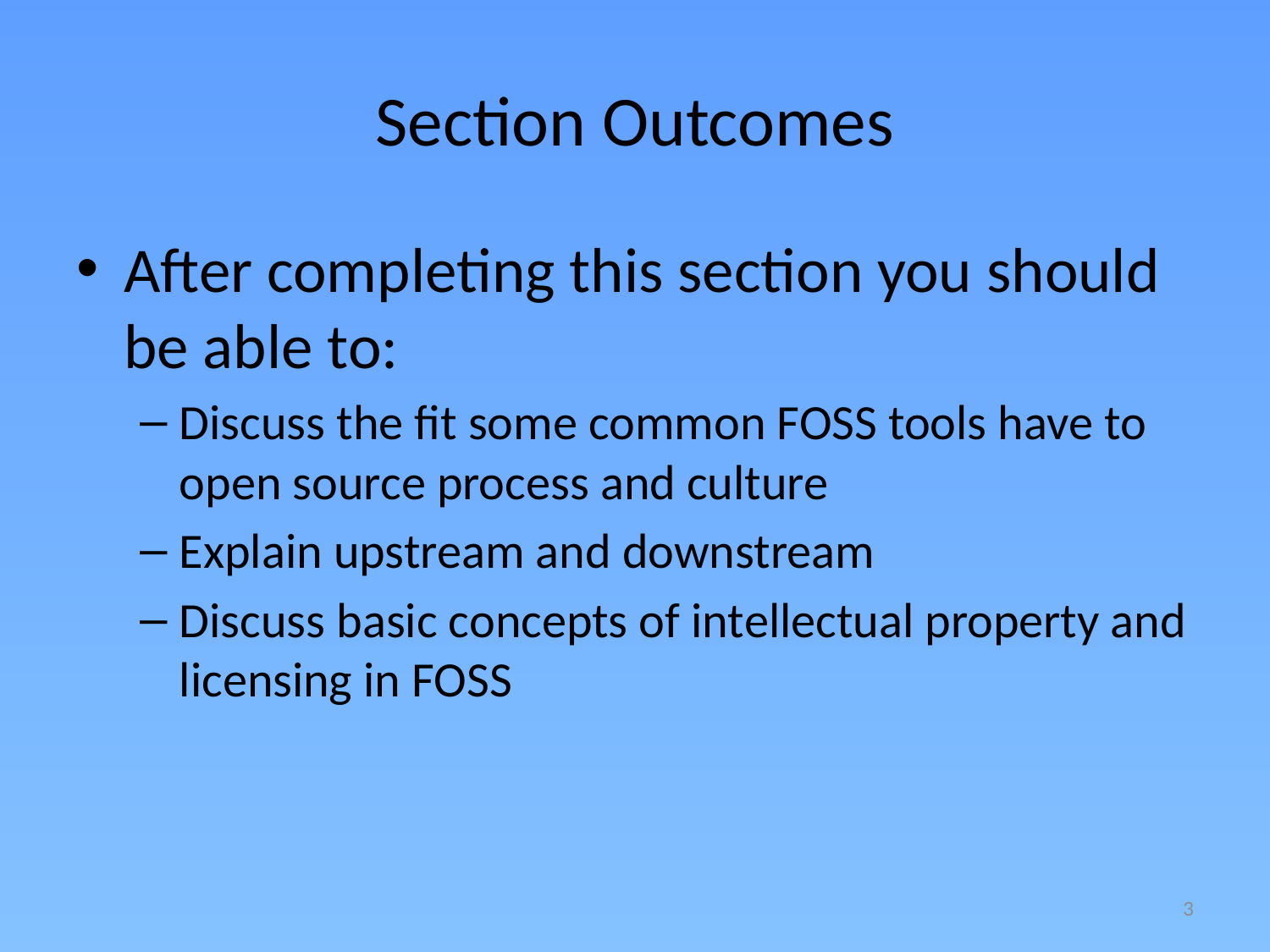

# Section Outcomes
After completing this section you should be able to:
Discuss the fit some common FOSS tools have to open source process and culture
Explain upstream and downstream
Discuss basic concepts of intellectual property and licensing in FOSS
3